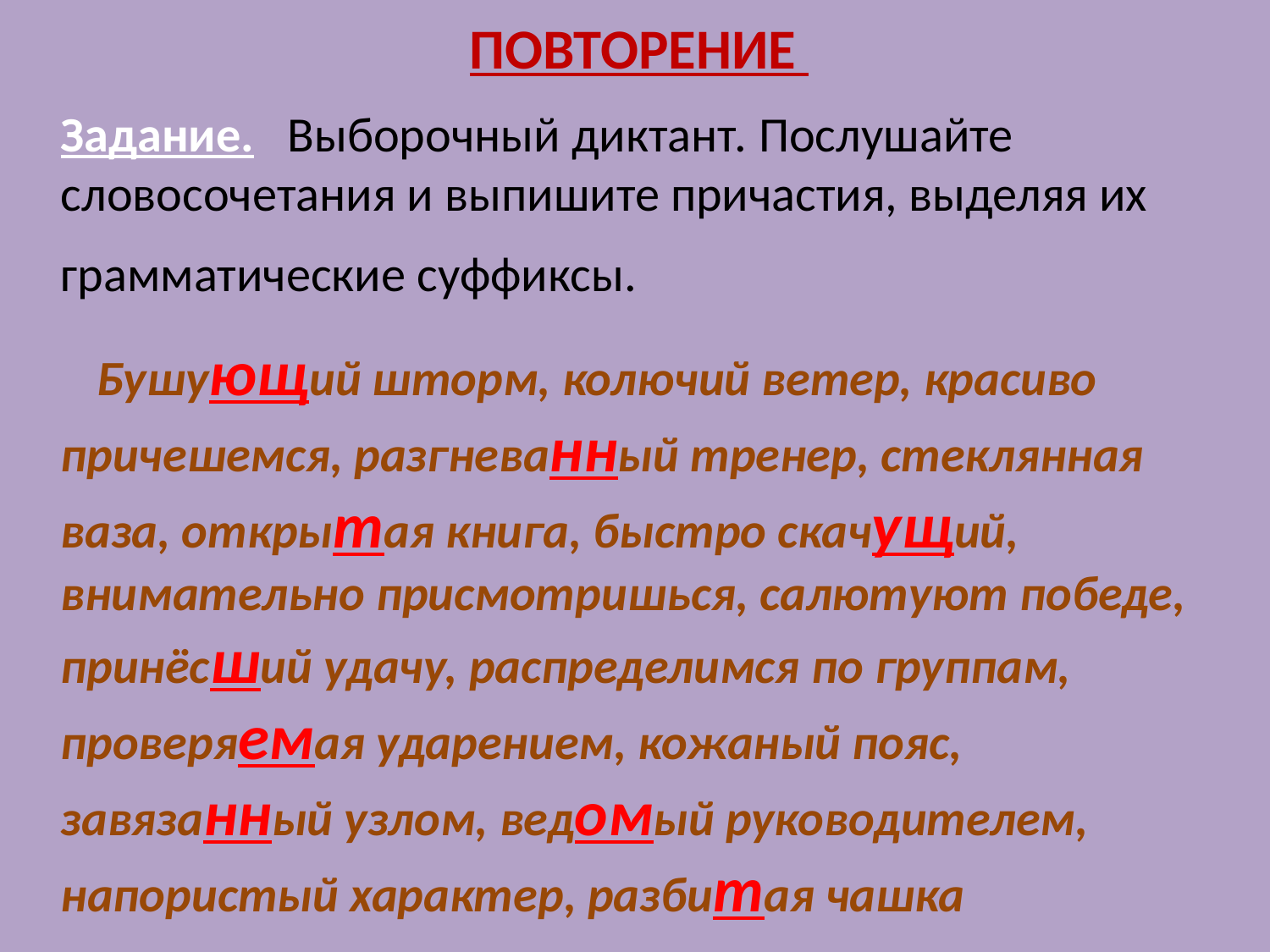

ПОВТОРЕНИЕ
Задание.   Выборочный диктант. Послушайте       словосочетания и выпишите причастия, выделяя их грамматические суффиксы.
     Бушующий шторм, колючий ветер, красиво причешемся, разгневанный тренер, стеклянная ваза, открытая книга, быстро скачущий, внимательно присмотришься, салютуют победе, принёсший удачу, распределимся по группам, проверяемая ударением, кожаный пояс, завязанный узлом, ведомый руководителем, напористый характер, разбитая чашка